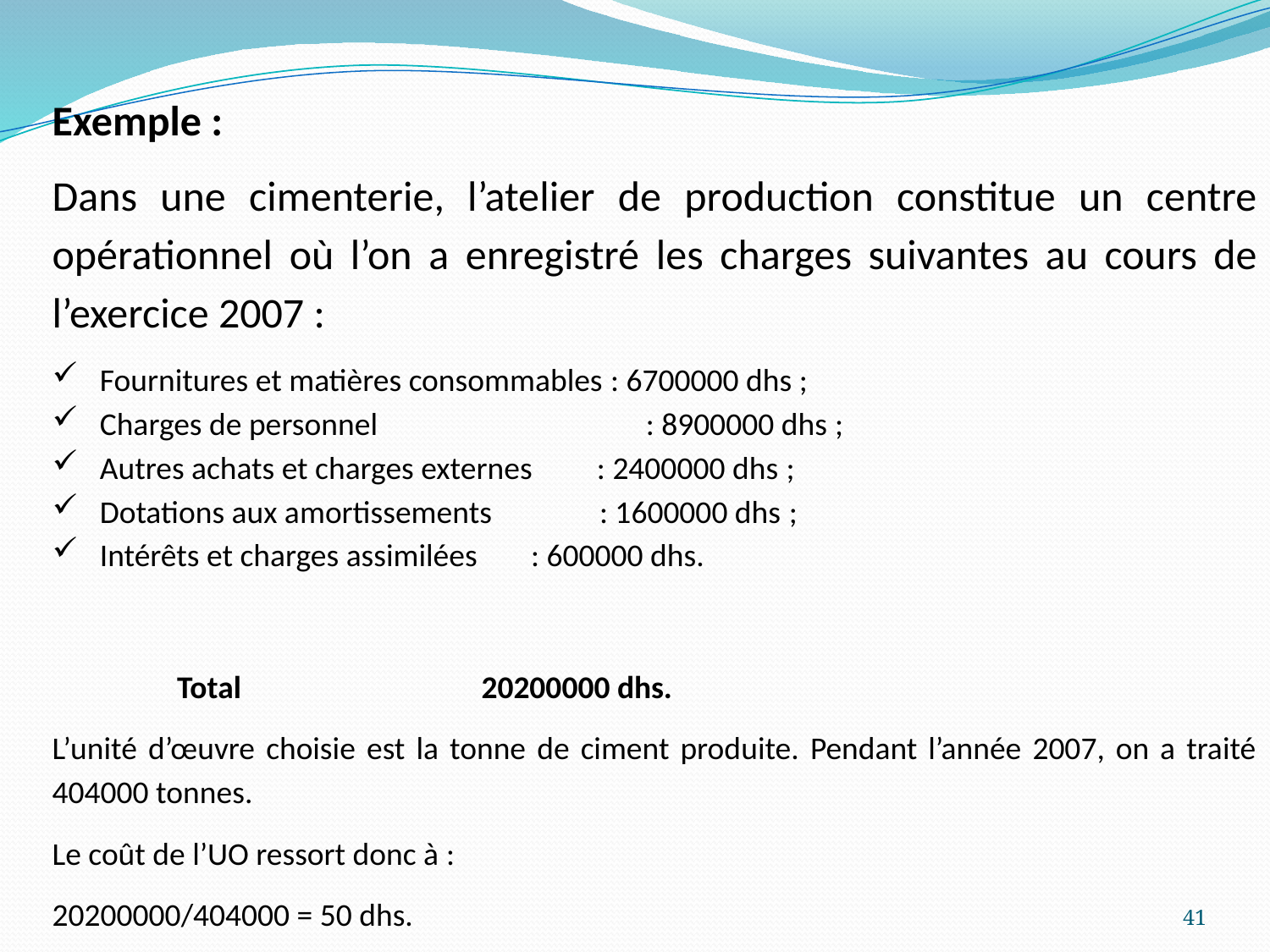

Exemple :
Dans une cimenterie, l’atelier de production constitue un centre opérationnel où l’on a enregistré les charges suivantes au cours de l’exercice 2007 :
Fournitures et matières consommables : 6700000 dhs ;
Charges de personnel	                       : 8900000 dhs ;
Autres achats et charges externes         : 2400000 dhs ;
Dotations aux amortissements               : 1600000 dhs ;
Intérêts et charges assimilées	       : 600000 dhs.

Total 		       20200000 dhs.
L’unité d’œuvre choisie est la tonne de ciment produite. Pendant l’année 2007, on a traité 404000 tonnes.
Le coût de l’UO ressort donc à :
20200000/404000 = 50 dhs.
41